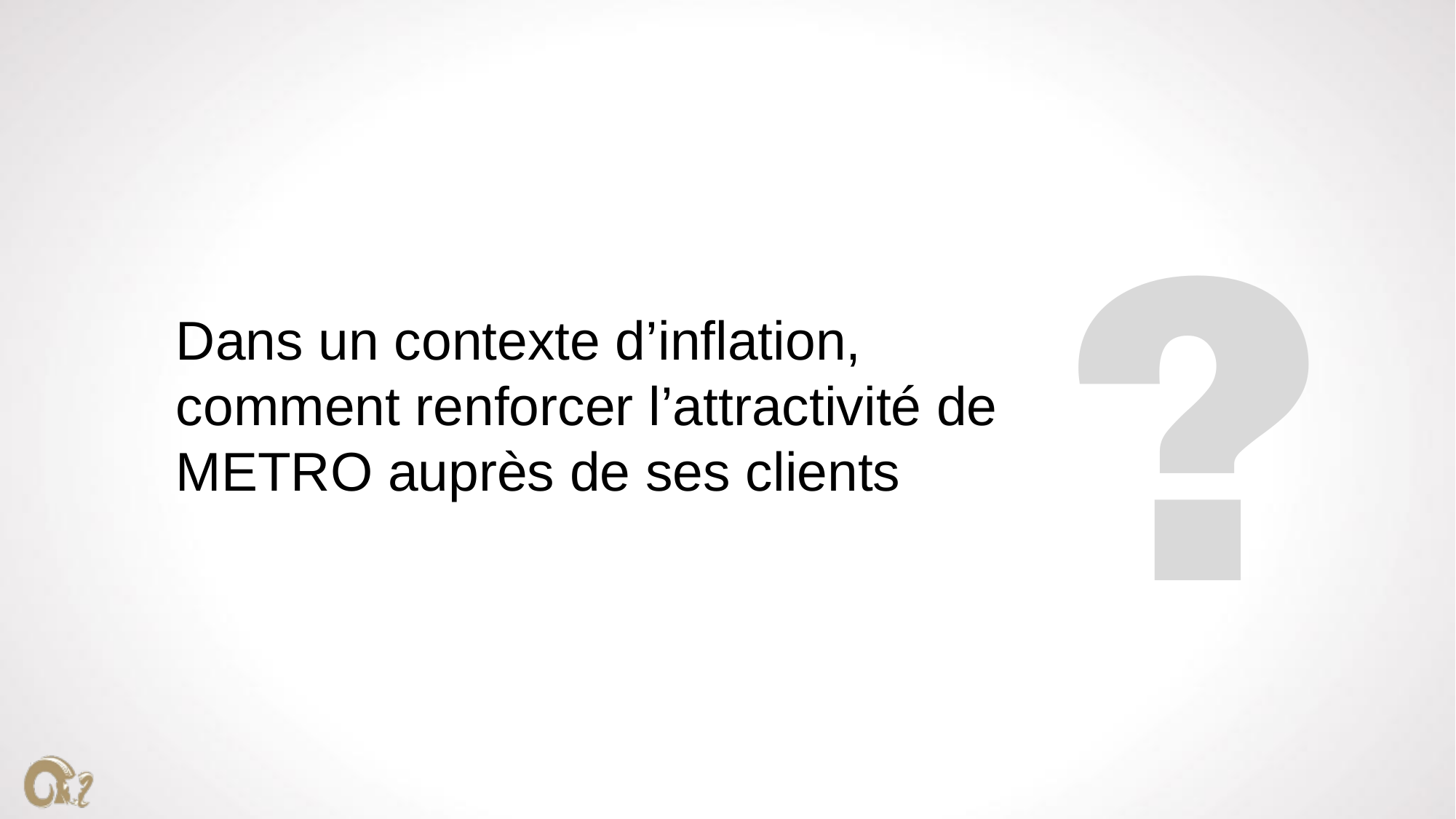

?
Dans un contexte d’inflation,
comment renforcer l’attractivité de METRO auprès de ses clients